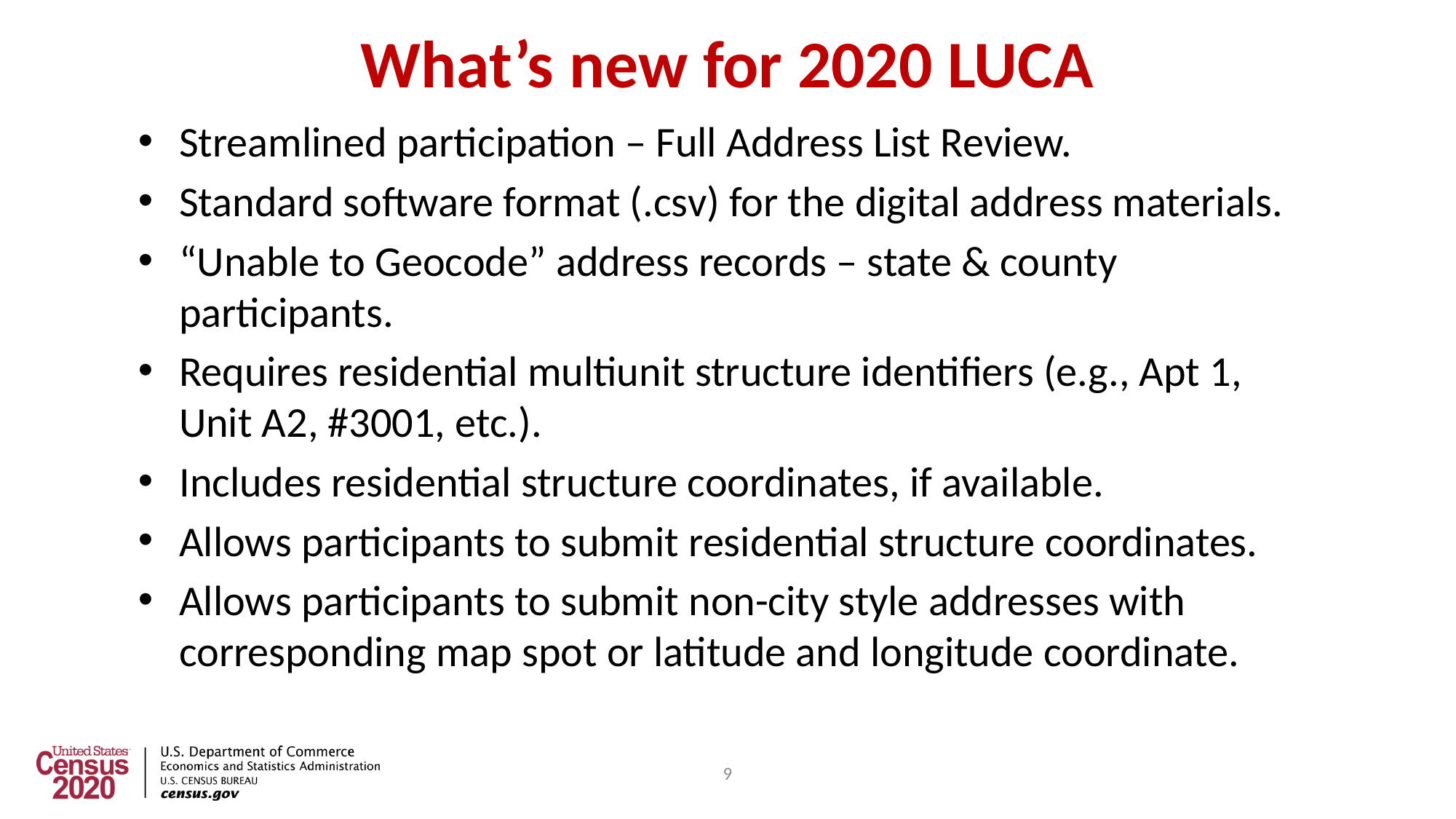

# What’s new for 2020 LUCA
Streamlined participation – Full Address List Review.
Standard software format (.csv) for the digital address materials.
“Unable to Geocode” address records – state & county participants.
Requires residential multiunit structure identifiers (e.g., Apt 1, Unit A2, #3001, etc.).
Includes residential structure coordinates, if available.
Allows participants to submit residential structure coordinates.
Allows participants to submit non-city style addresses with corresponding map spot or latitude and longitude coordinate.

9